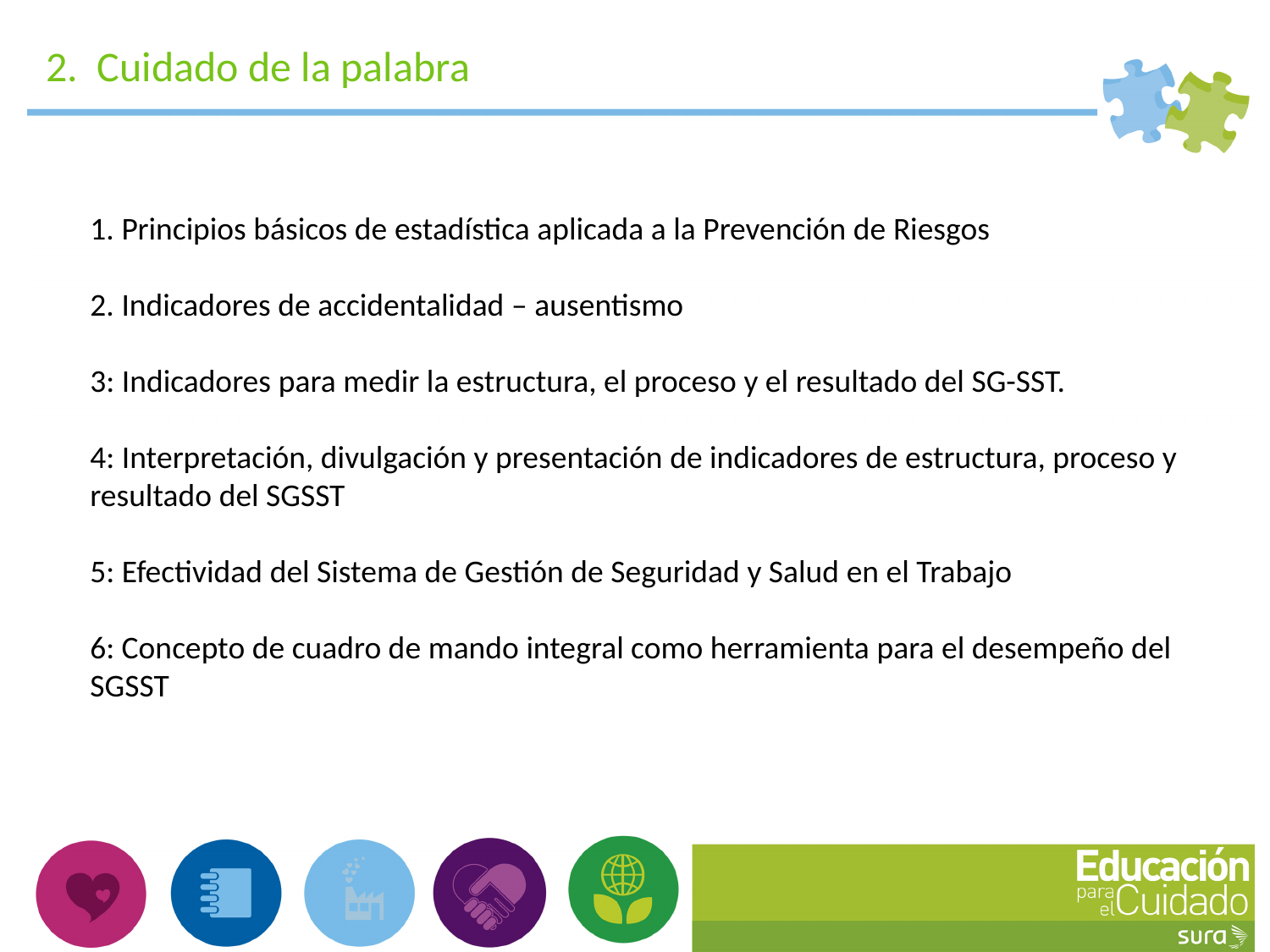

2.  Cuidado de la palabra
1. Principios básicos de estadística aplicada a la Prevención de Riesgos

2. Indicadores de accidentalidad – ausentismo

3: Indicadores para medir la estructura, el proceso y el resultado del SG-SST.

4: Interpretación, divulgación y presentación de indicadores de estructura, proceso y resultado del SGSST

5: Efectividad del Sistema de Gestión de Seguridad y Salud en el Trabajo

6: Concepto de cuadro de mando integral como herramienta para el desempeño del SGSST